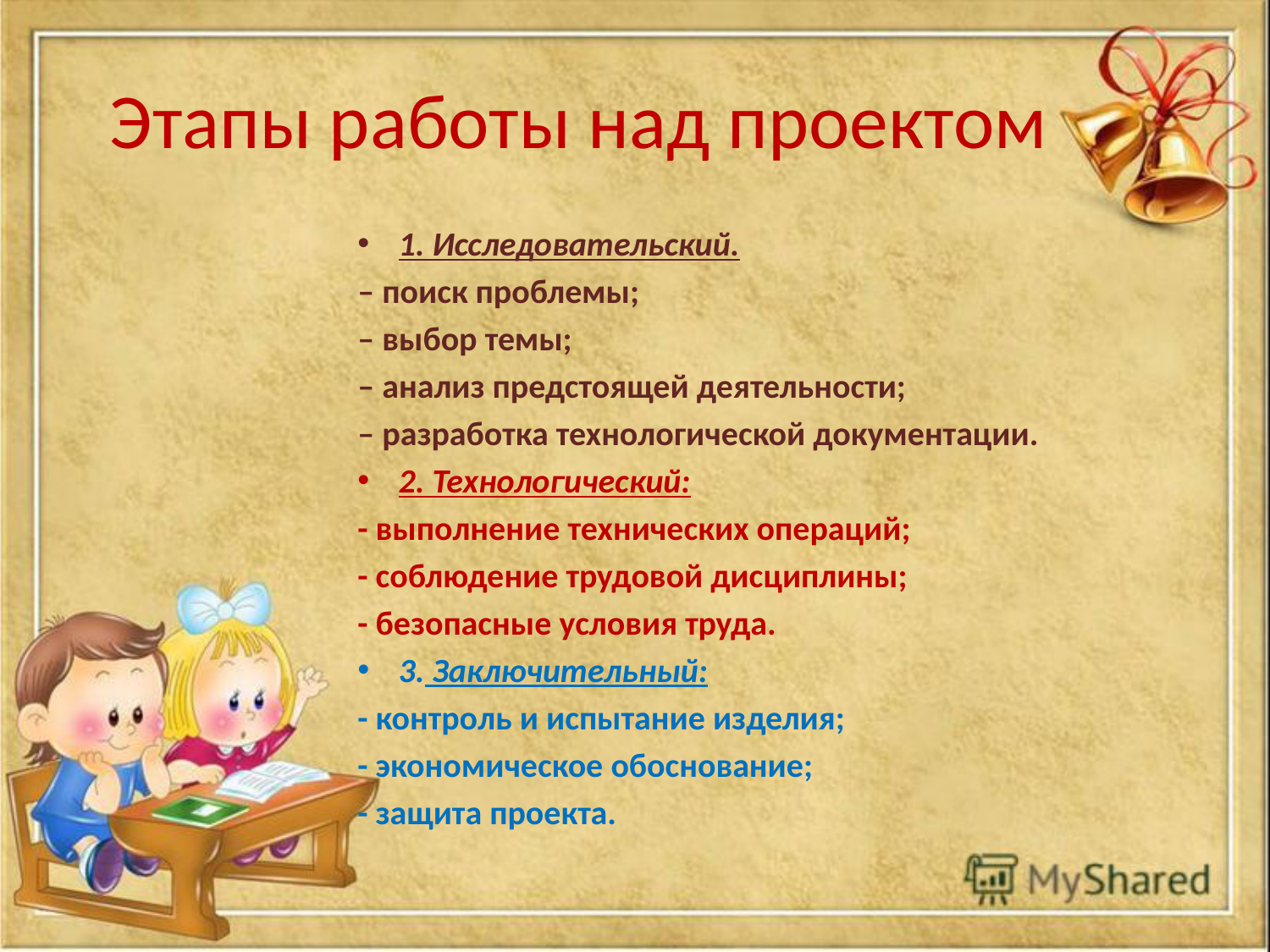

# Этапы работы над проектом
1. Исследовательский.
– поиск проблемы;
– выбор темы;
– анализ предстоящей деятельности;
– разработка технологической документации.
2. Технологический:
- выполнение технических операций;
- соблюдение трудовой дисциплины;
- безопасные условия труда.
3. Заключительный:
- контроль и испытание изделия;
- экономическое обоснование;
- защита проекта.